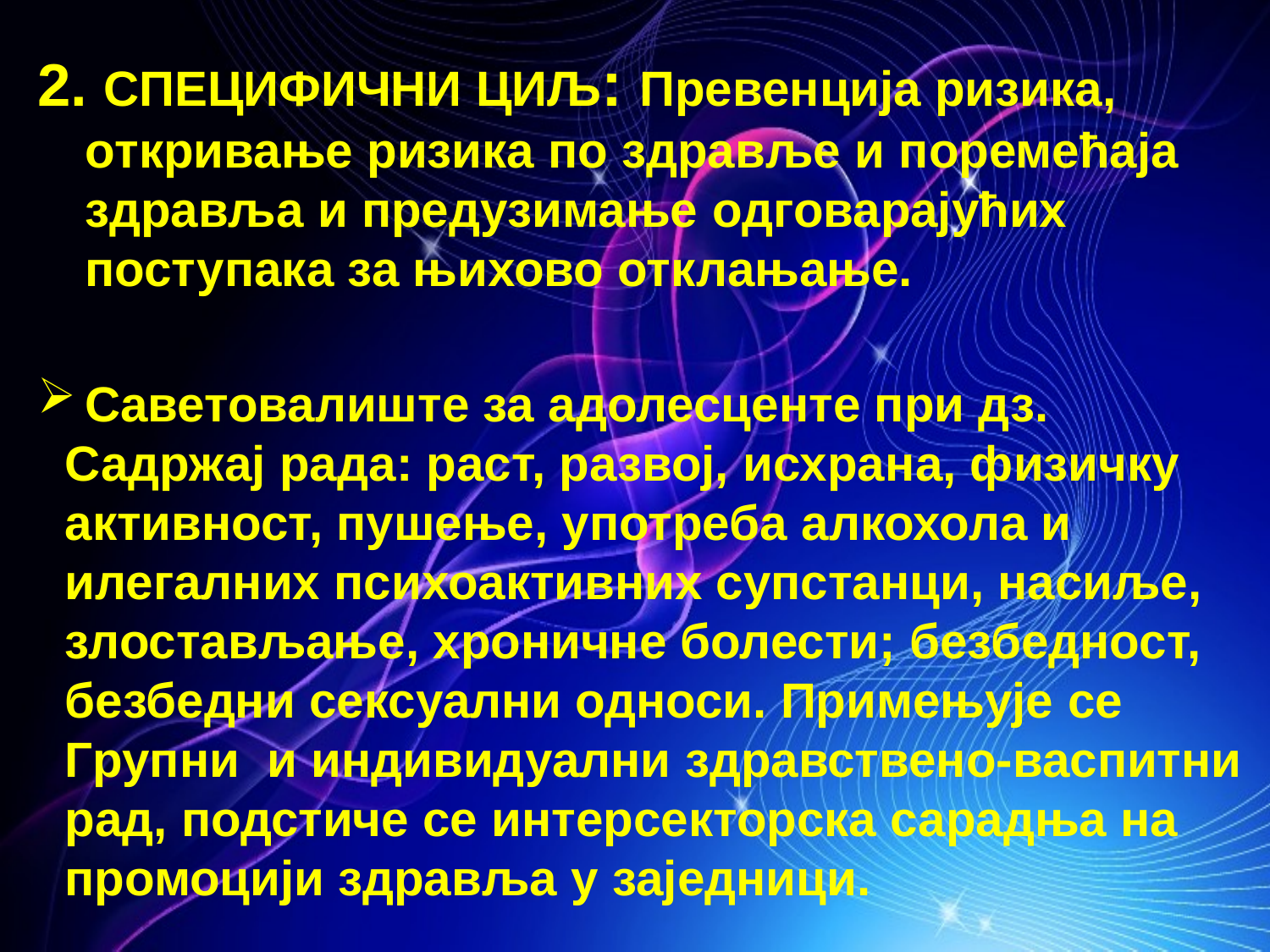

2. СПЕЦИФИЧНИ ЦИЉ: Превенција ризика,  откривање ризика по здравље и поремећаја здравља и предузимање одговарајућих поступака за њихово отклањање.

Саветовалиште за адолесценте при дз.
  Садржај рада: раст, развој, исхрана, физичку
  активност, пушење, употреба алкохола и
  илегалних психоактивних супстанци, насиље,
  злостављање, хроничне болести; безбедност,
  безбедни сексуални односи. Примењује се
  Групни  и индивидуални здравствено-васпитни
  рад, подстиче се интерсекторска сарадња на
  промоцији здравља у заједници.